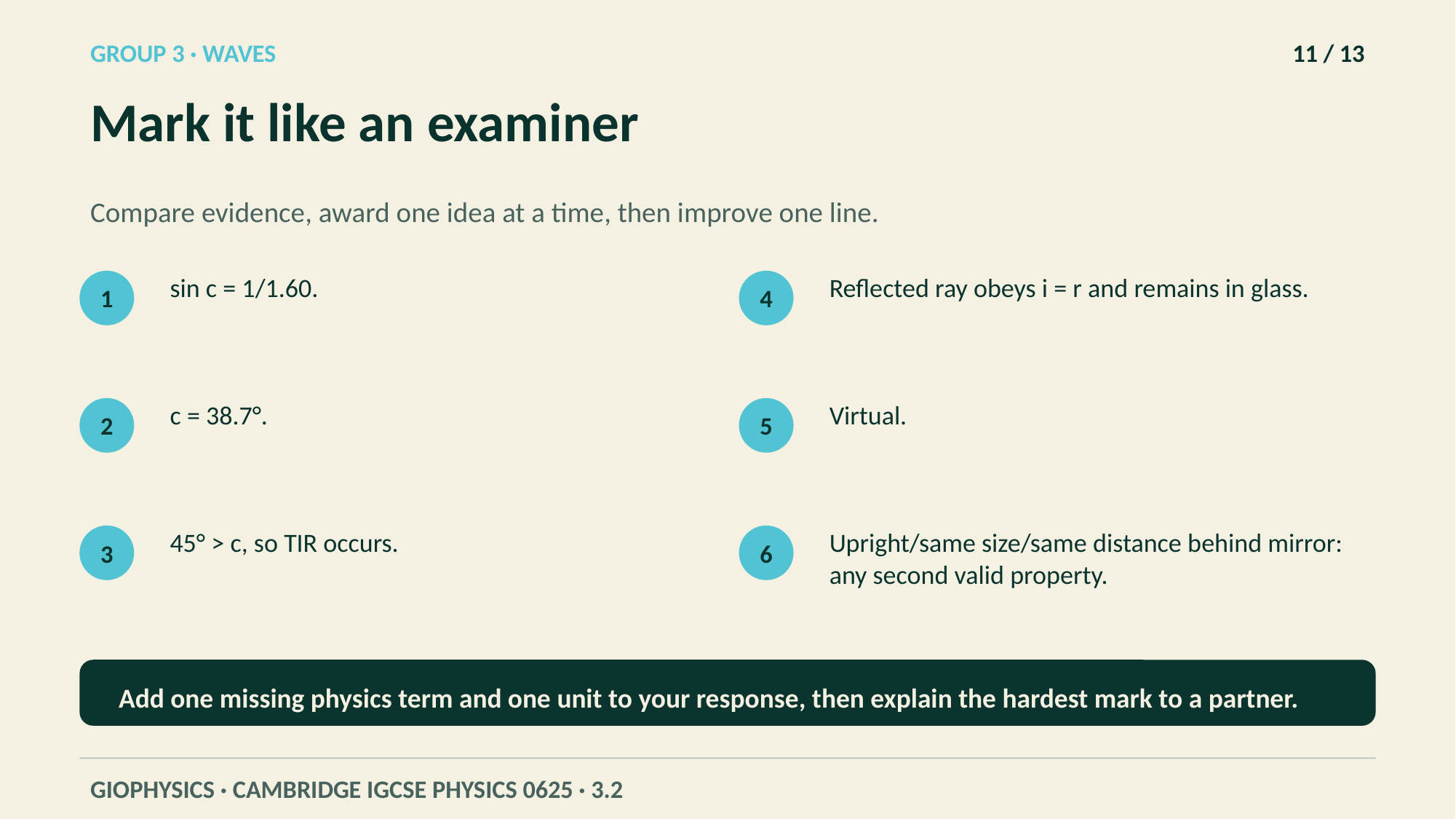

GROUP 3 · WAVES
11 / 13
Mark it like an examiner
Compare evidence, award one idea at a time, then improve one line.
sin c = 1/1.60.
Reflected ray obeys i = r and remains in glass.

1
4
c = 38.7°.
Virtual.

2
5
45° > c, so TIR occurs.
Upright/same size/same distance behind mirror: any second valid property.

3
6

Add one missing physics term and one unit to your response, then explain the hardest mark to a partner.

GIOPHYSICS · CAMBRIDGE IGCSE PHYSICS 0625 · 3.2